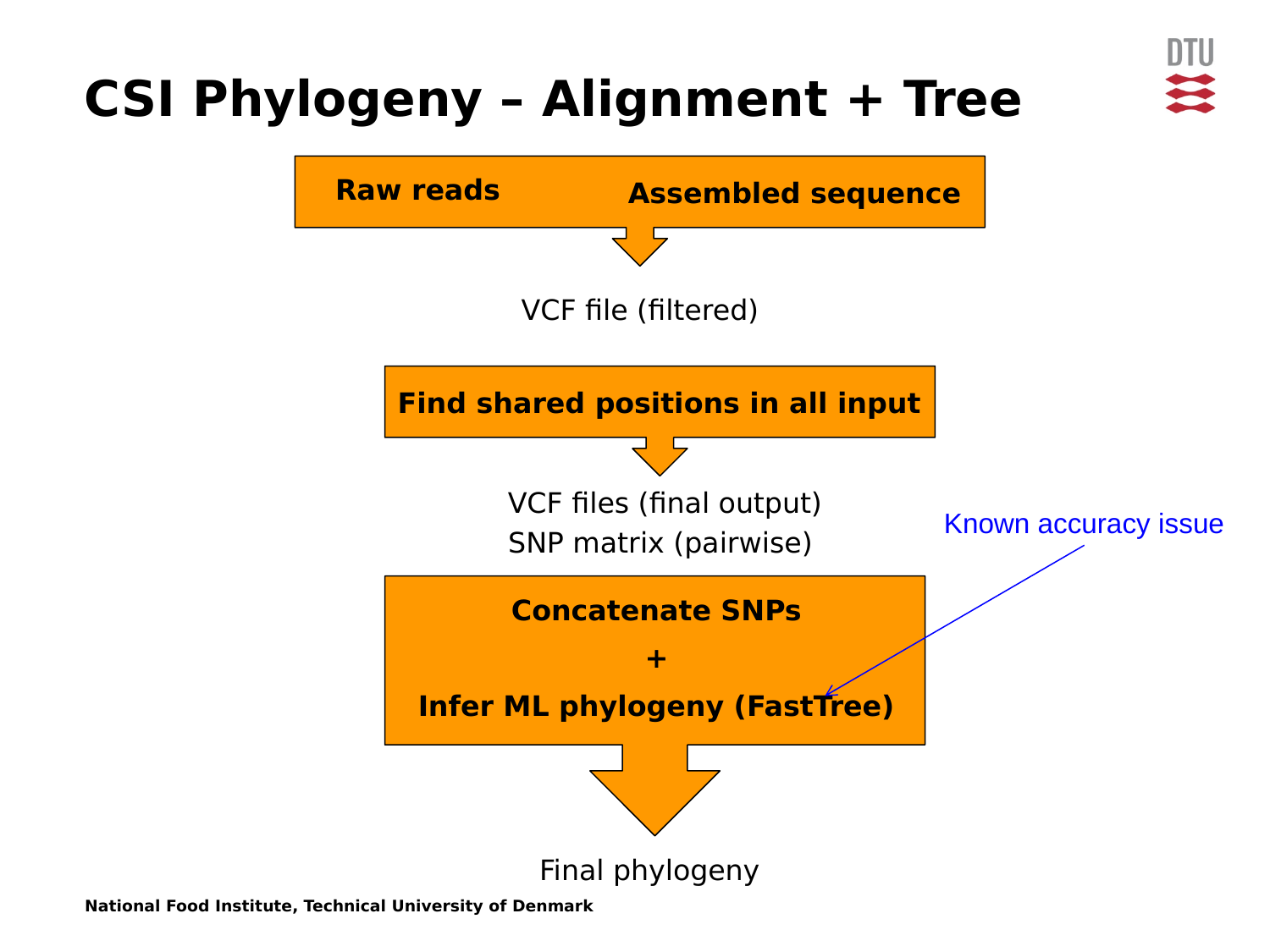

# CSI Phylogeny – Alignment + Tree

Raw reads
Assembled sequence
VCF file (filtered)

Find shared positions in all input
VCF files (final output)
Known accuracy issue
SNP matrix (pairwise)

Concatenate SNPs
+
Infer ML phylogeny (FastTree)
Final phylogeny